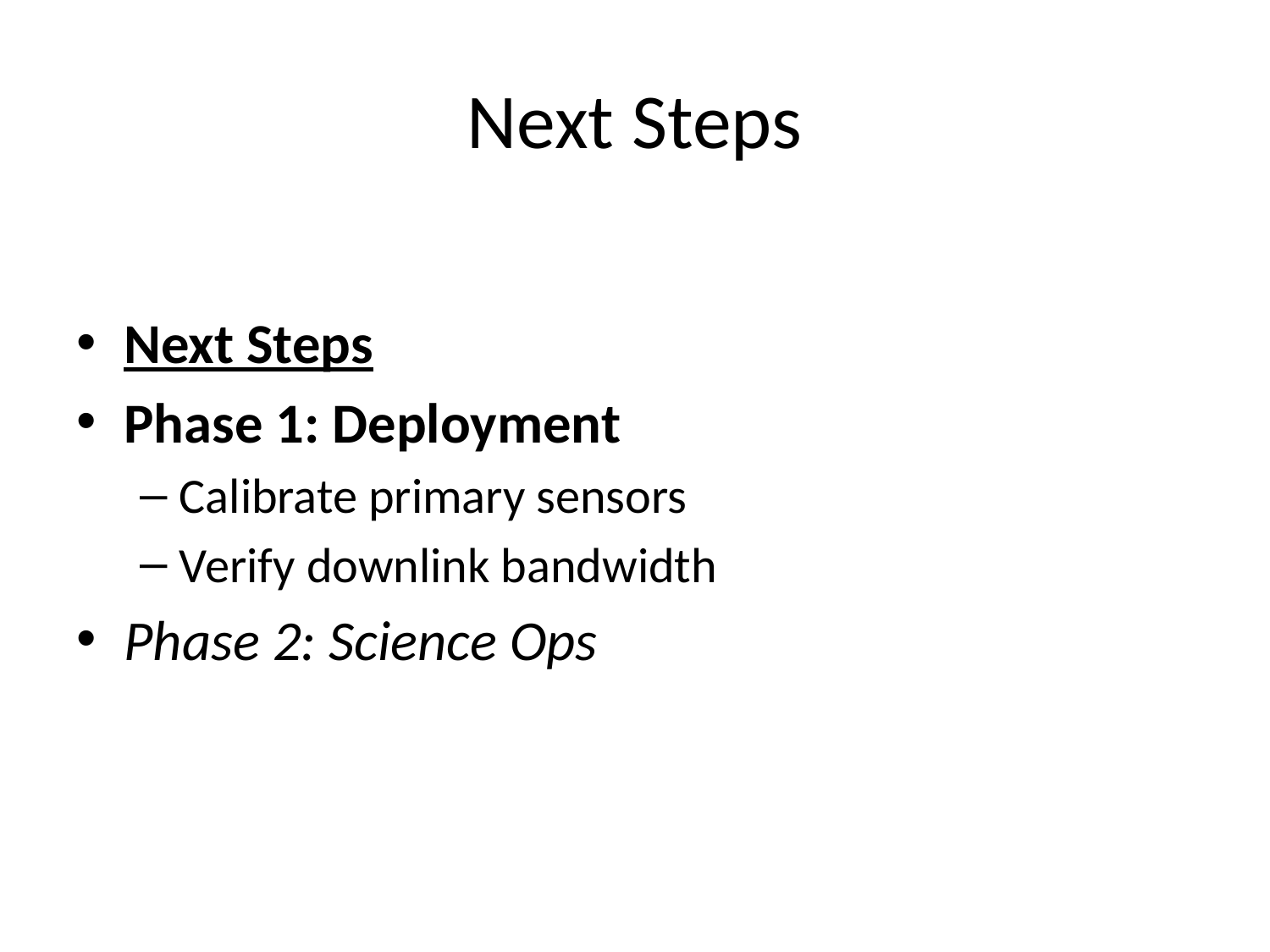

# Next Steps

Next Steps
Phase 1: Deployment
Calibrate primary sensors
Verify downlink bandwidth
Phase 2: Science Ops